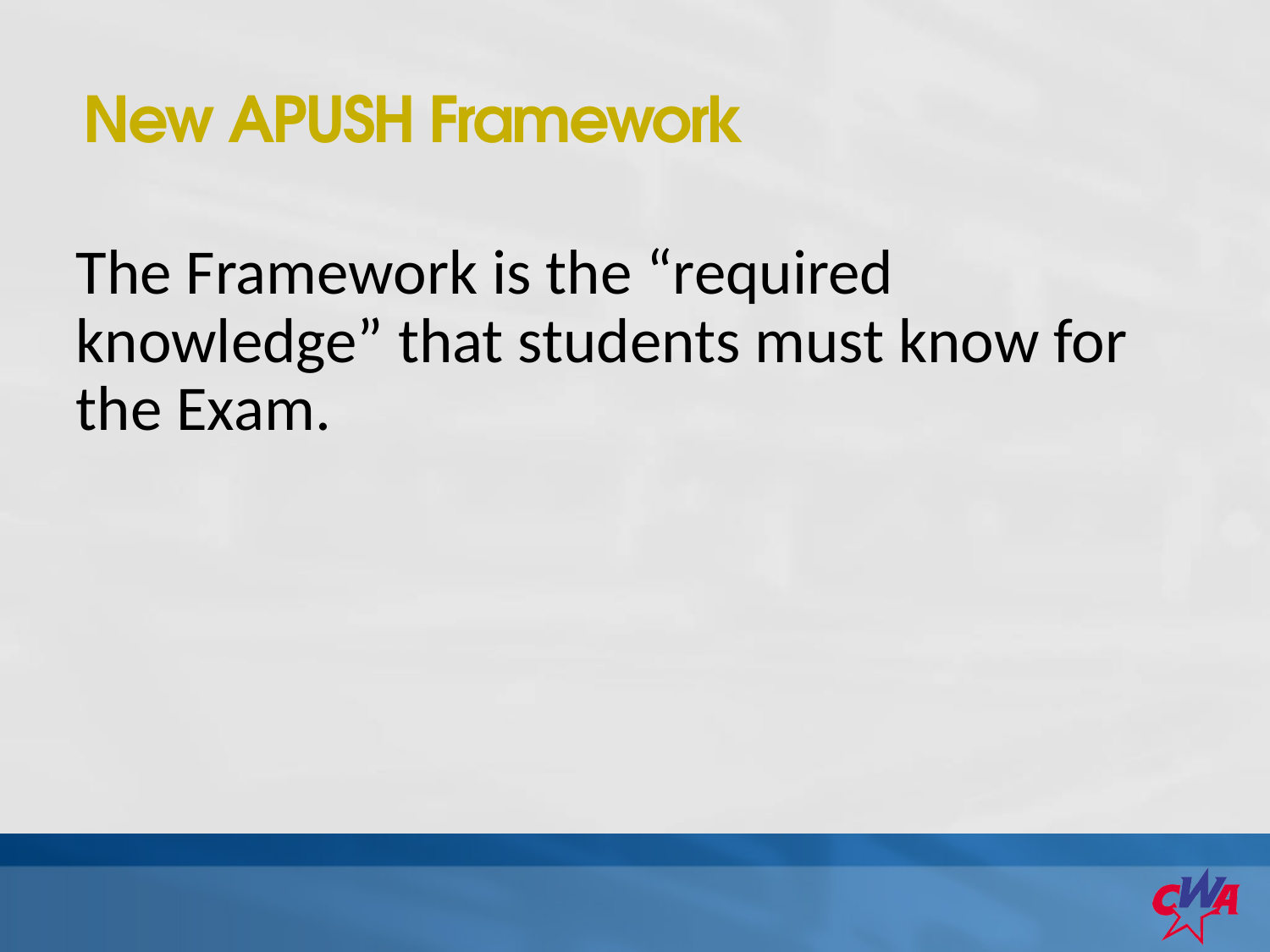

New APUSH Framework
The Framework is the “required knowledge” that students must know for the Exam.